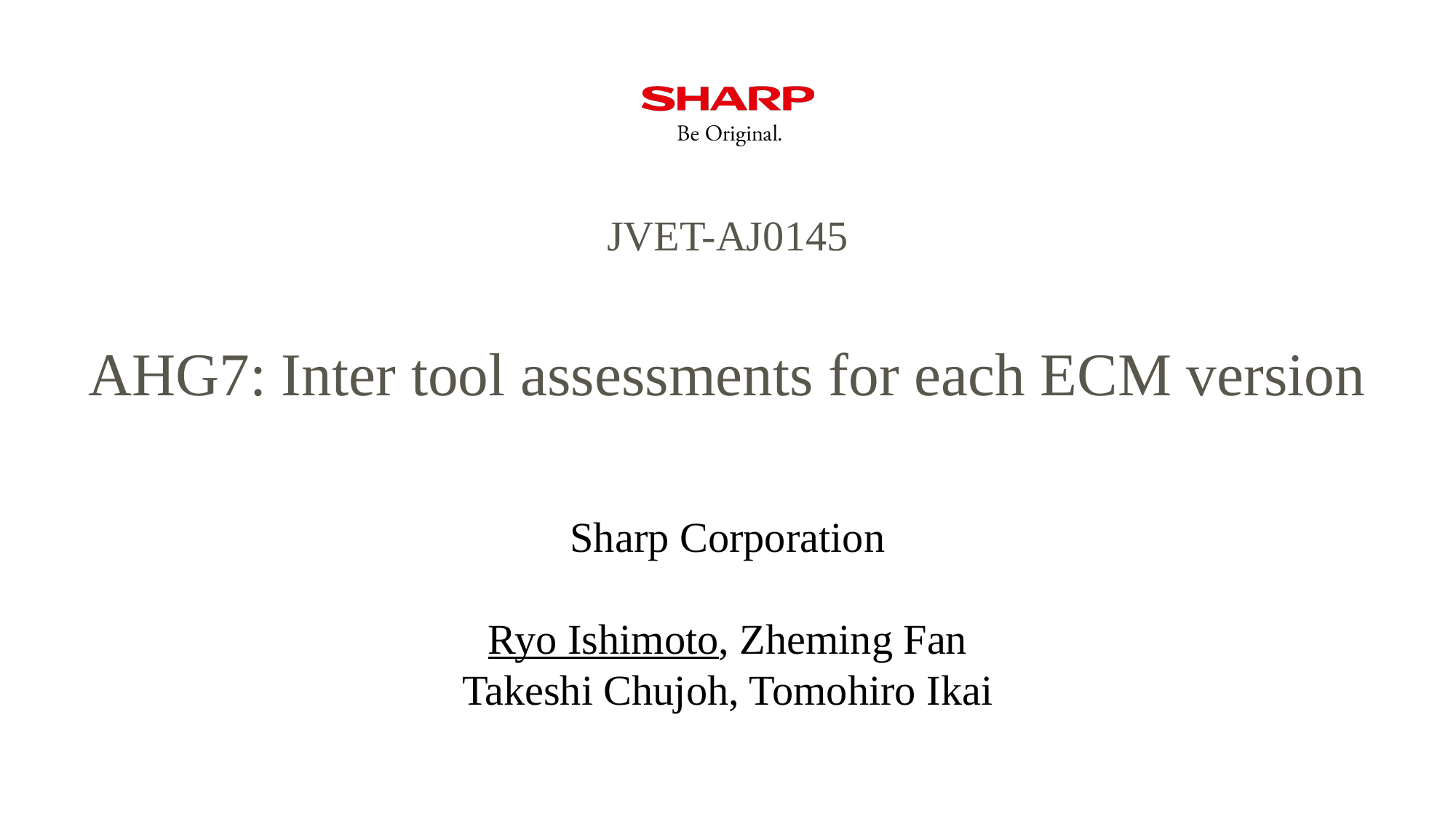

JVET-AJ0145
# AHG7: Inter tool assessments for each ECM version
Sharp Corporation

Ryo Ishimoto, Zheming Fan
Takeshi Chujoh, Tomohiro Ikai